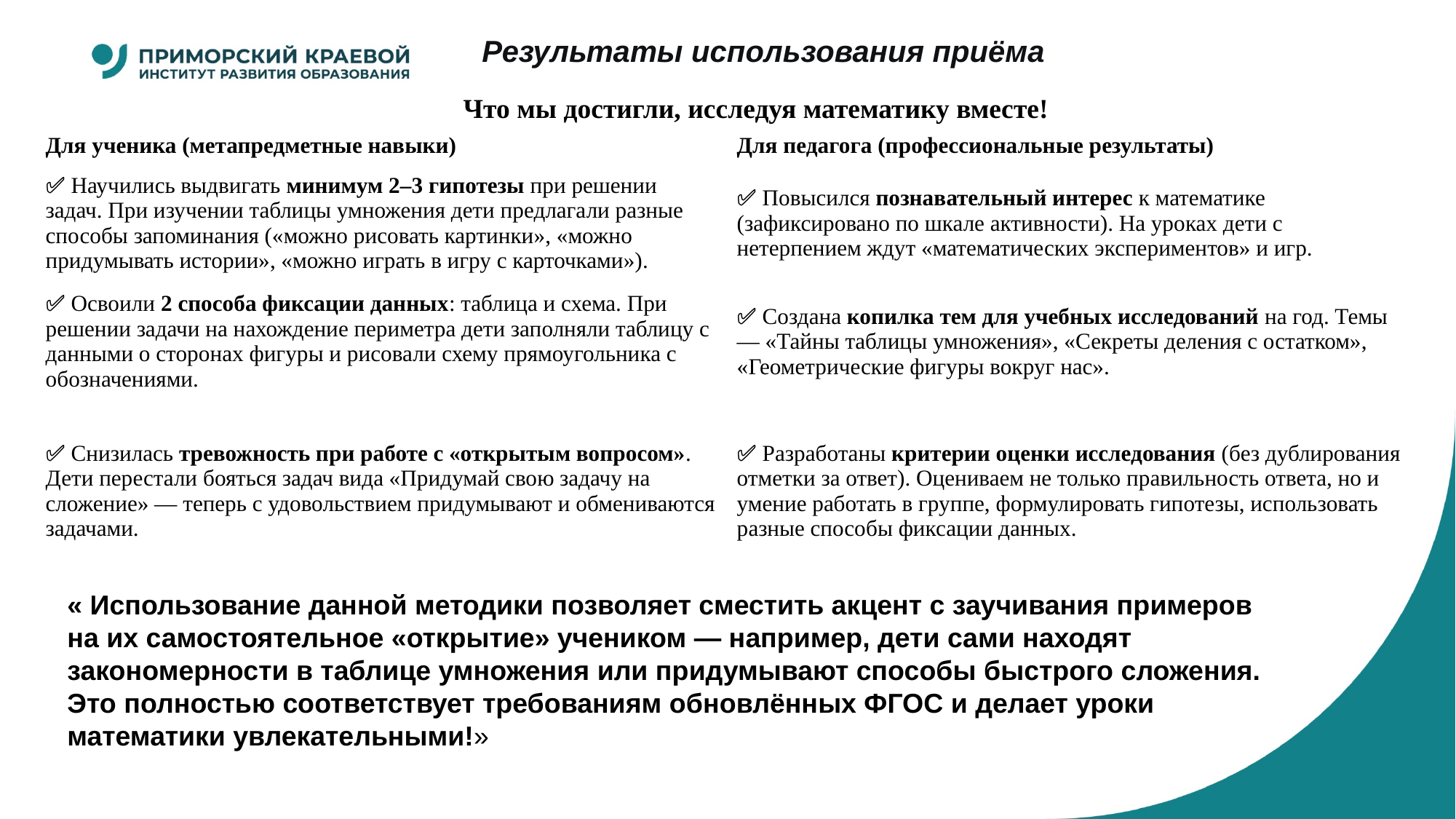

Результаты использования приёма
Что мы достигли, исследуя математику вместе!
| Для ученика (метапредметные навыки) | Для педагога (профессиональные результаты) |
| --- | --- |
| ✅ Научились выдвигать минимум 2–3 гипотезы при решении задач. При изучении таблицы умножения дети предлагали разные способы запоминания («можно рисовать картинки», «можно придумывать истории», «можно играть в игру с карточками»). | ✅ Повысился познавательный интерес к математике (зафиксировано по шкале активности). На уроках дети с нетерпением ждут «математических экспериментов» и игр. |
| ✅ Освоили 2 способа фиксации данных: таблица и схема. При решении задачи на нахождение периметра дети заполняли таблицу с данными о сторонах фигуры и рисовали схему прямоугольника с обозначениями. | ✅ Создана копилка тем для учебных исследований на год. Темы — «Тайны таблицы умножения», «Секреты деления с остатком», «Геометрические фигуры вокруг нас». |
| ✅ Снизилась тревожность при работе с «открытым вопросом». Дети перестали бояться задач вида «Придумай свою задачу на сложение» — теперь с удовольствием придумывают и обмениваются задачами. | ✅ Разработаны критерии оценки исследования (без дублирования отметки за ответ). Оцениваем не только правильность ответа, но и умение работать в группе, формулировать гипотезы, использовать разные способы фиксации данных. |
« Использование данной методики позволяет сместить акцент с заучивания примеров на их самостоятельное «открытие» учеником — например, дети сами находят закономерности в таблице умножения или придумывают способы быстрого сложения. Это полностью соответствует требованиям обновлённых ФГОС и делает уроки математики увлекательными!»